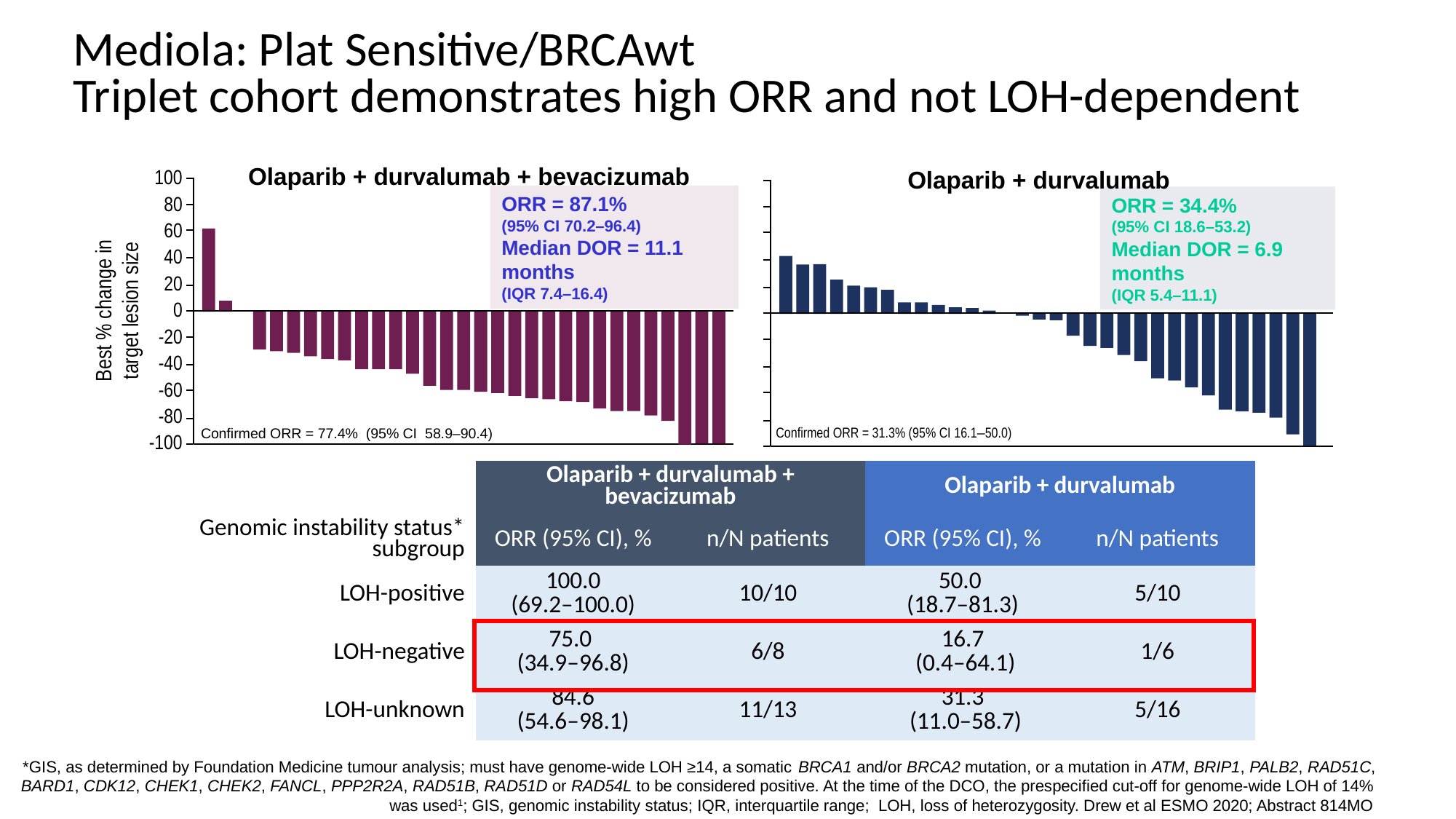

Mediola: Plat Sensitive/BRCAwt
Triplet cohort demonstrates high ORR and not LOH-dependent
Olaparib + durvalumab + bevacizumab

ORR = 87.1%
(95% CI 70.2–96.4)
Median DOR = 11.1 months
(IQR 7.4–16.4)

Olaparib + durvalumab

ORR = 34.4%
(95% CI 18.6–53.2)
Median DOR = 6.9 months
(IQR 5.4–11.1)

100
80
60
40
20
Best % change in target lesion size
0
-20
-40
-60
-80
Confirmed ORR = 31.3% (95% CI 16.1–50.0)
Confirmed ORR = 77.4%  (95% CI  58.9–90.4)
-100
|  | Olaparib + durvalumab + bevacizumab |  | Olaparib + durvalumab |  |
| --- | --- | --- | --- | --- |
| Genomic instability status\* subgroup | ORR (95% CI), % | n/N patients | ORR (95% CI), % | n/N patients |
| LOH-positive | 100.0 (69.2–100.0) | 10/10 | 50.0 (18.7–81.3) | 5/10 |
| LOH-negative | 75.0 (34.9–96.8) | 6/8 | 16.7 (0.4–64.1) | 1/6 |
| LOH-unknown | 84.6 (54.6–98.1) | 11/13 | 31.3 (11.0–58.7) | 5/16 |

*GIS, as determined by Foundation Medicine tumour analysis; must have genome-wide LOH ≥14, a somatic BRCA1 and/or BRCA2 mutation, or a mutation in ATM, BRIP1, PALB2, RAD51C, BARD1, CDK12, CHEK1, CHEK2, FANCL, PPP2R2A, RAD51B, RAD51D or RAD54L to be considered positive. At the time of the DCO, the prespecified cut-off for genome-wide LOH of 14% was used1; GIS, genomic instability status; IQR, interquartile range;  LOH, loss of heterozygosity. Drew et al ESMO 2020; Abstract 814MO